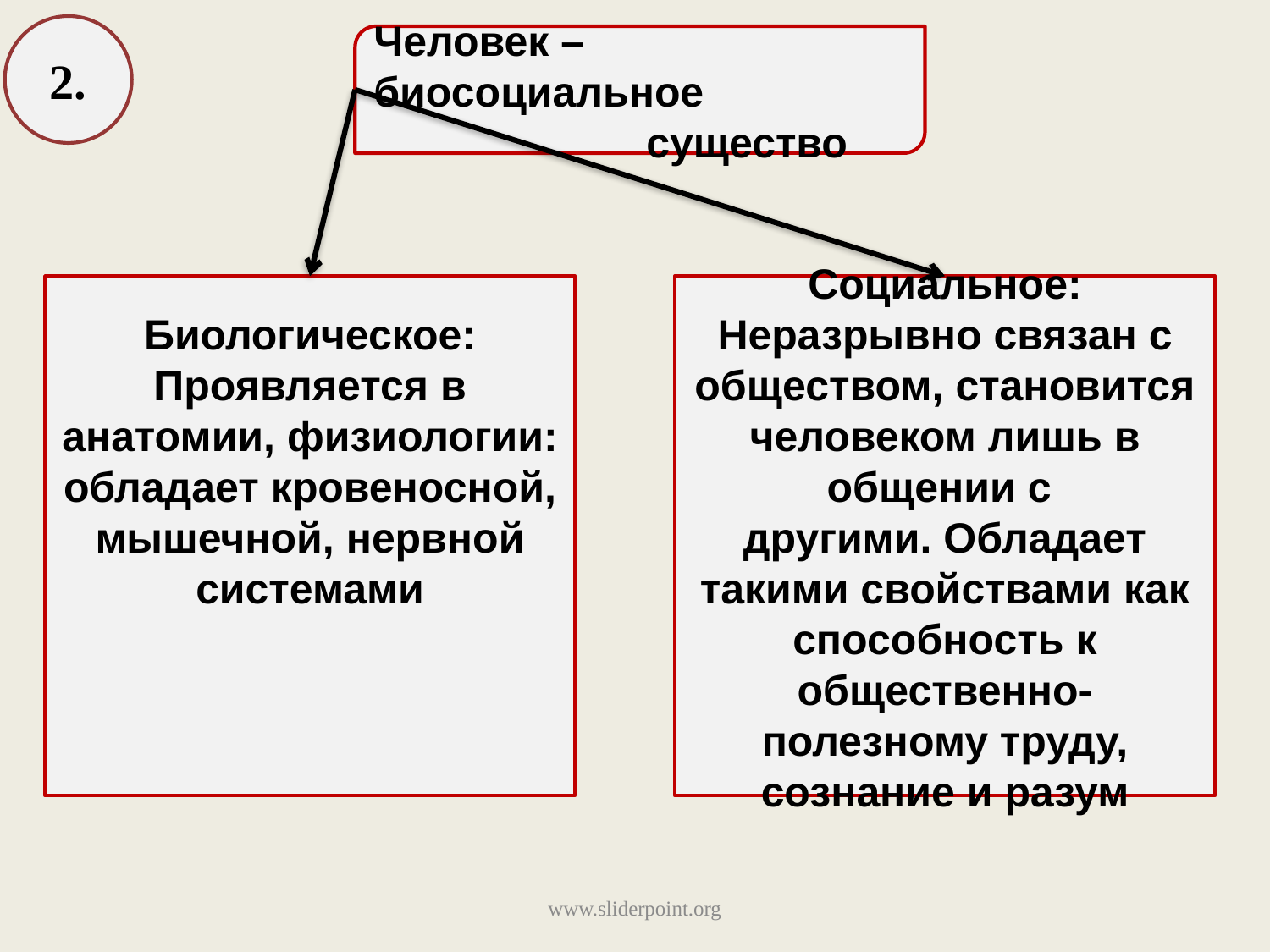

2.
Человек – биосоциальное
                       существо

Биологическое:
Проявляется в анатомии, физиологии: обладает кровеносной, мышечной, нервной системами

Социальное:
Неразрывно связан с обществом, становится человеком лишь в общении с
другими. Обладает такими свойствами как способность к общественно-полезному труду, сознание и разум
www.sliderpoint.org